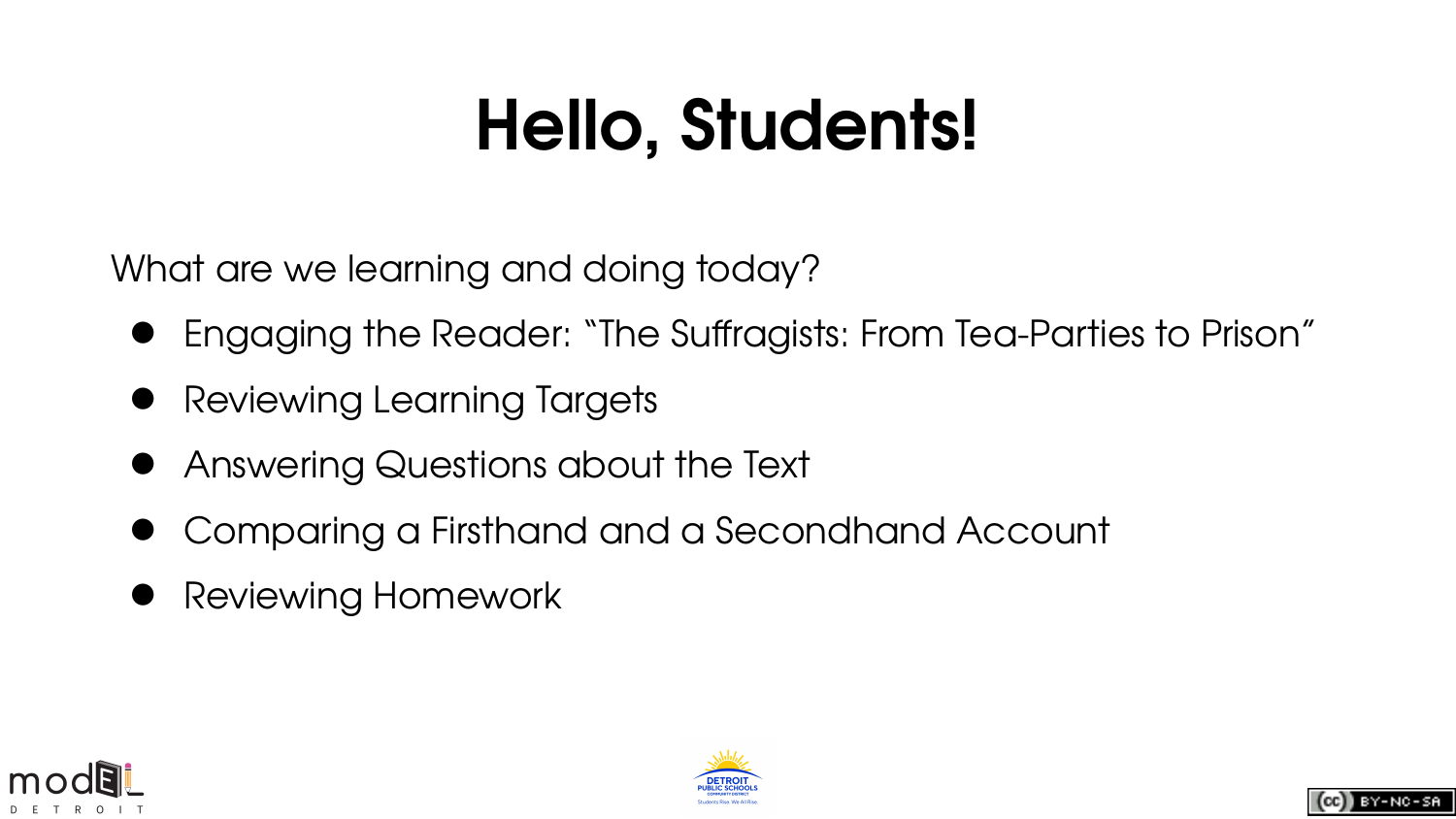

# Hello, Students!
What are we learning and doing today?
Engaging the Reader: “The Suffragists: From Tea-Parties to Prison”
Reviewing Learning Targets
Answering Questions about the Text
Comparing a Firsthand and a Secondhand Account
Reviewing Homework